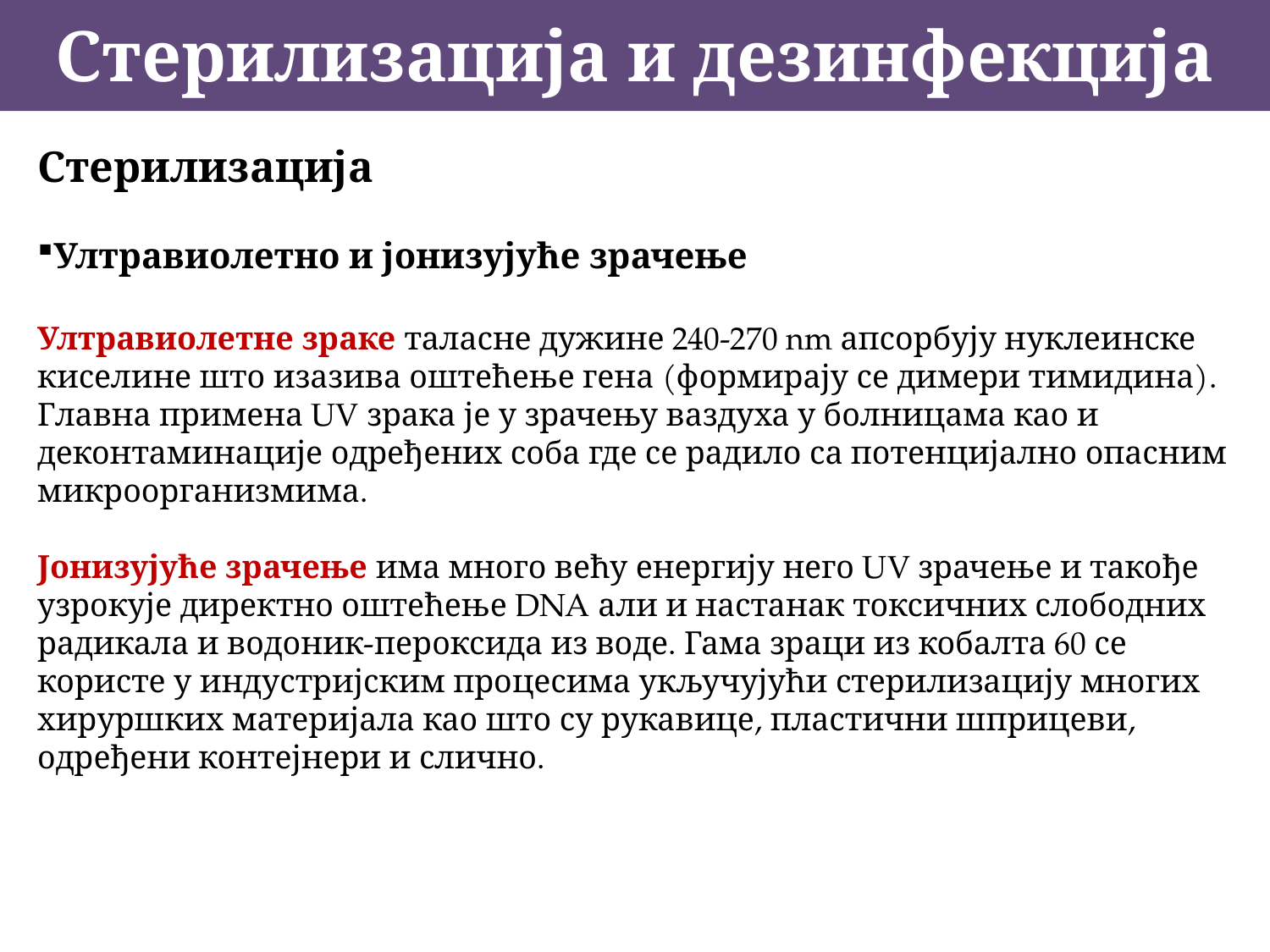

Стерилизација и дезинфекција
Стерилизација

Ултравиолетно и јонизујуће зрачење

Ултравиолетне зраке таласне дужине 240-270 nm апсорбују нуклеинске киселине што изазива оштећење гена (формирају се димери тимидина). Главна примена UV зрака је у зрачењу ваздуха у болницама као и деконтаминације одређених соба где се радило са потенцијално опасним микроорганизмима.
Јонизујуће зрачење има много већу енергију него UV зрачење и такође узрокује директно оштећење DNA али и настанак токсичних слободних радикала и водоник-пероксида из воде. Гама зраци из кобалта 60 се користе у индустријским процесима укључујући стерилизацију многих хируршких материјала као што су рукавице, пластични шприцеви, одређени контејнери и слично.